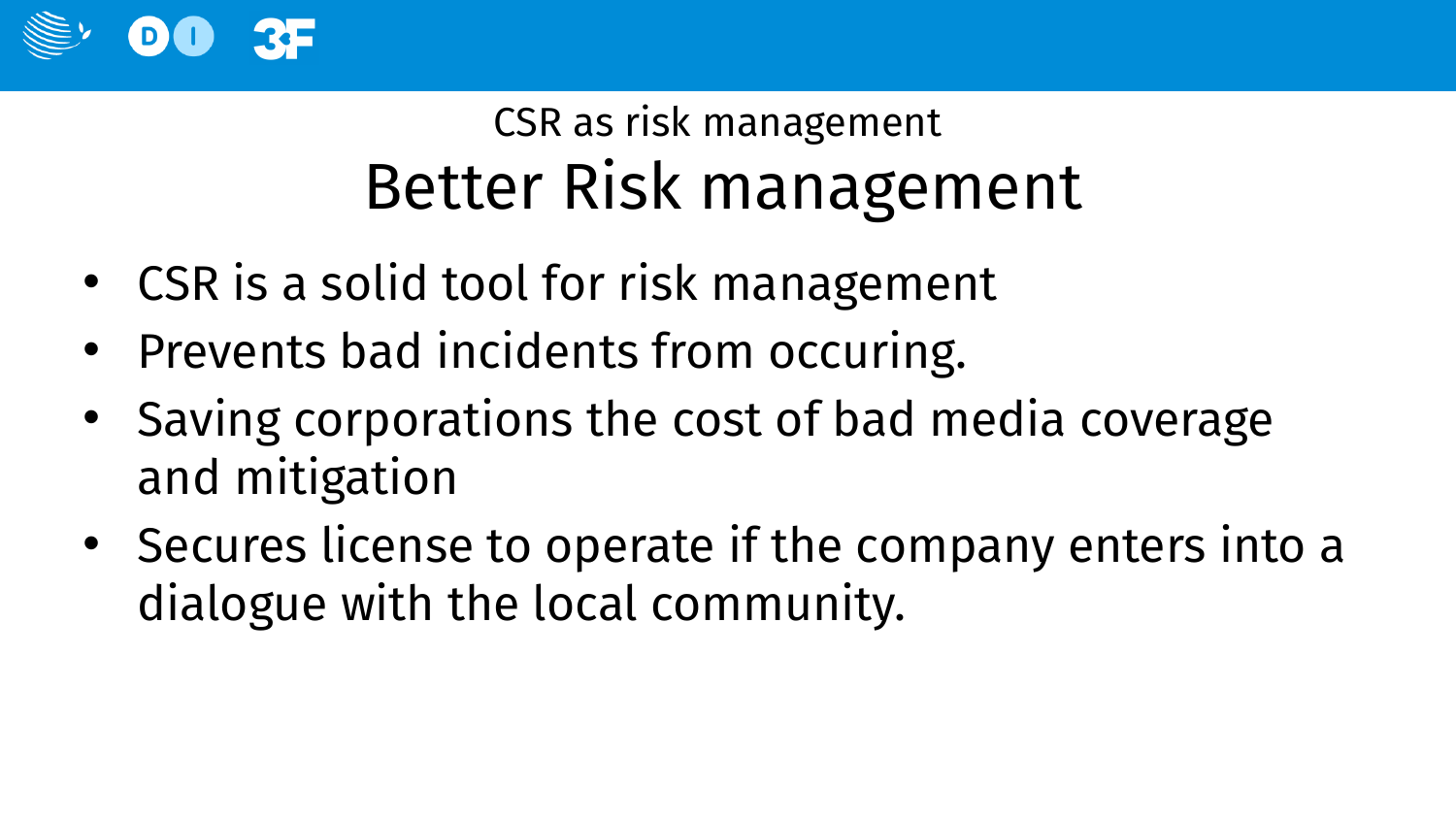

# CSR as risk management Better Risk management
CSR is a solid tool for risk management
Prevents bad incidents from occuring.
Saving corporations the cost of bad media coverage and mitigation
Secures license to operate if the company enters into a dialogue with the local community.